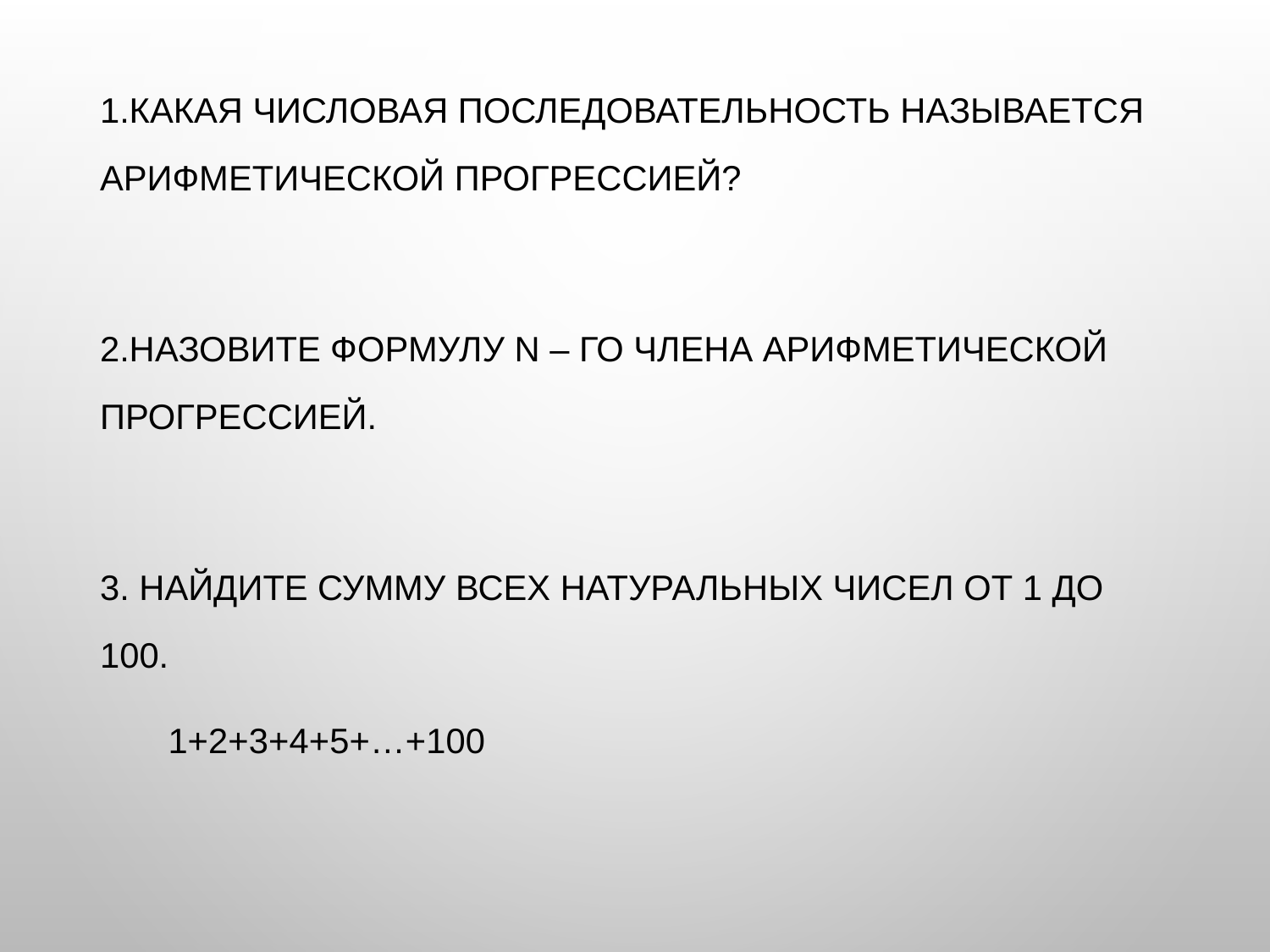

#
1.Какая числовая последовательность называется арифметической прогрессией?

2.Назовите формулу n – го члена арифметической прогрессией.

3. Найдите сумму всех натуральных чисел от 1 до 100.
       1+2+3+4+5+…+100